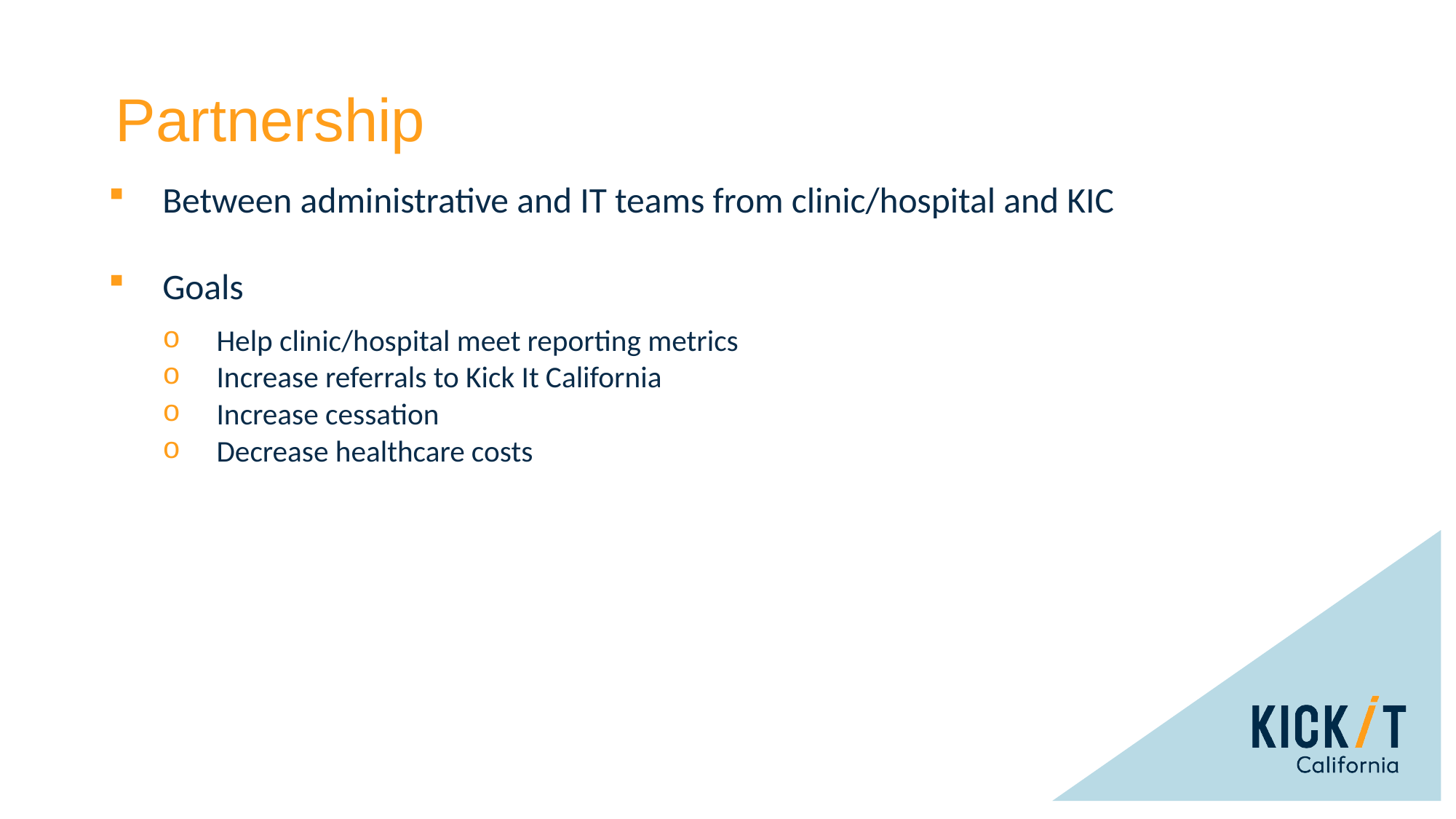

Partnership
Between administrative and IT teams from clinic/hospital and KIC

Goals
Help clinic/hospital meet reporting metrics
Increase referrals to Kick It California
Increase cessation
Decrease healthcare costs